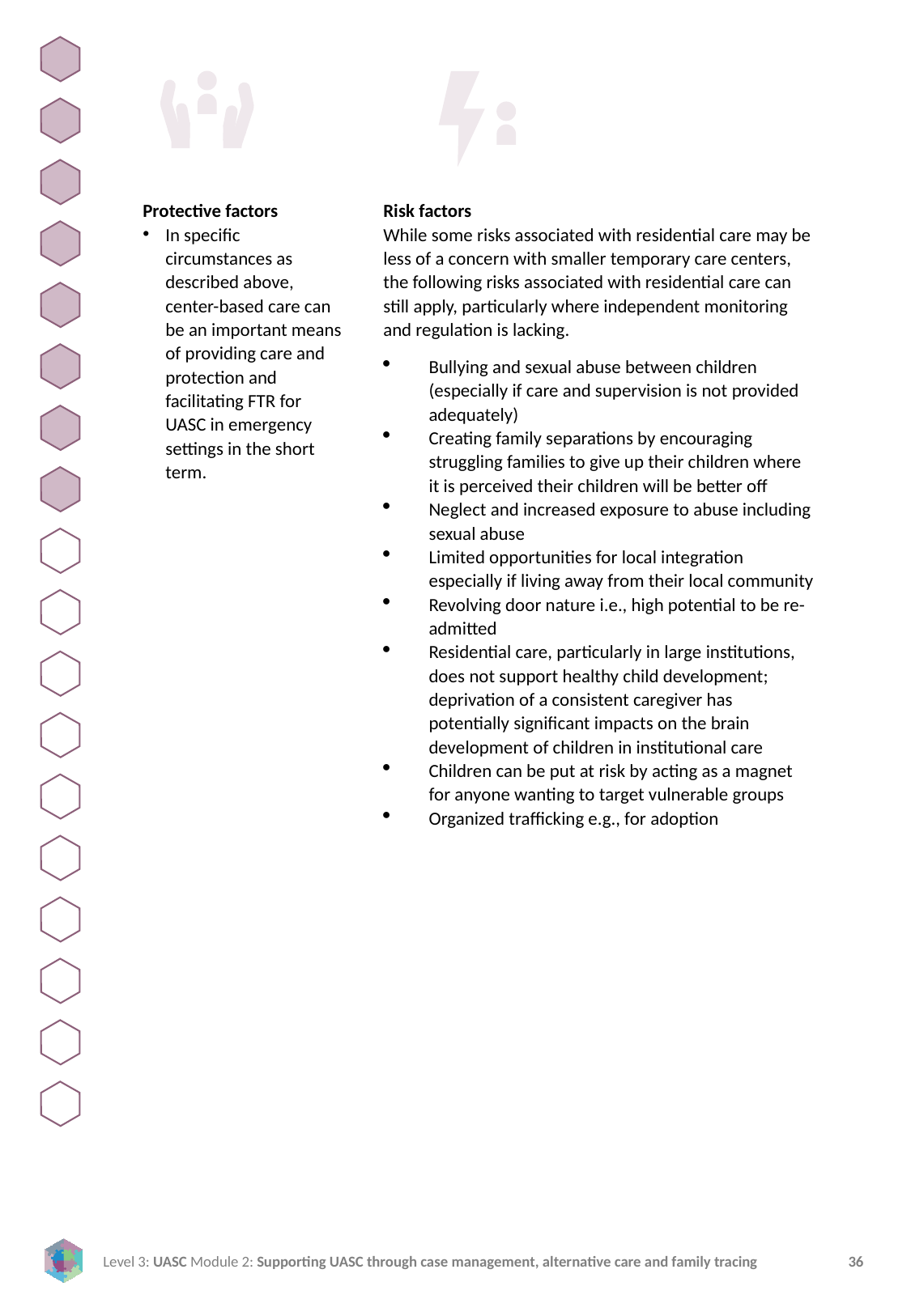

Protective factors
In specific circumstances as described above, center-based care can be an important means of providing care and protection and facilitating FTR for UASC in emergency settings in the short term.
Risk factors
While some risks associated with residential care may be less of a concern with smaller temporary care centers, the following risks associated with residential care can still apply, particularly where independent monitoring and regulation is lacking.
Bullying and sexual abuse between children (especially if care and supervision is not provided adequately)
Creating family separations by encouraging struggling families to give up their children where it is perceived their children will be better off
Neglect and increased exposure to abuse including sexual abuse
Limited opportunities for local integration especially if living away from their local community
Revolving door nature i.e., high potential to be re-admitted
Residential care, particularly in large institutions, does not support healthy child development; deprivation of a consistent caregiver has potentially significant impacts on the brain development of children in institutional care
Children can be put at risk by acting as a magnet for anyone wanting to target vulnerable groups
Organized trafficking e.g., for adoption